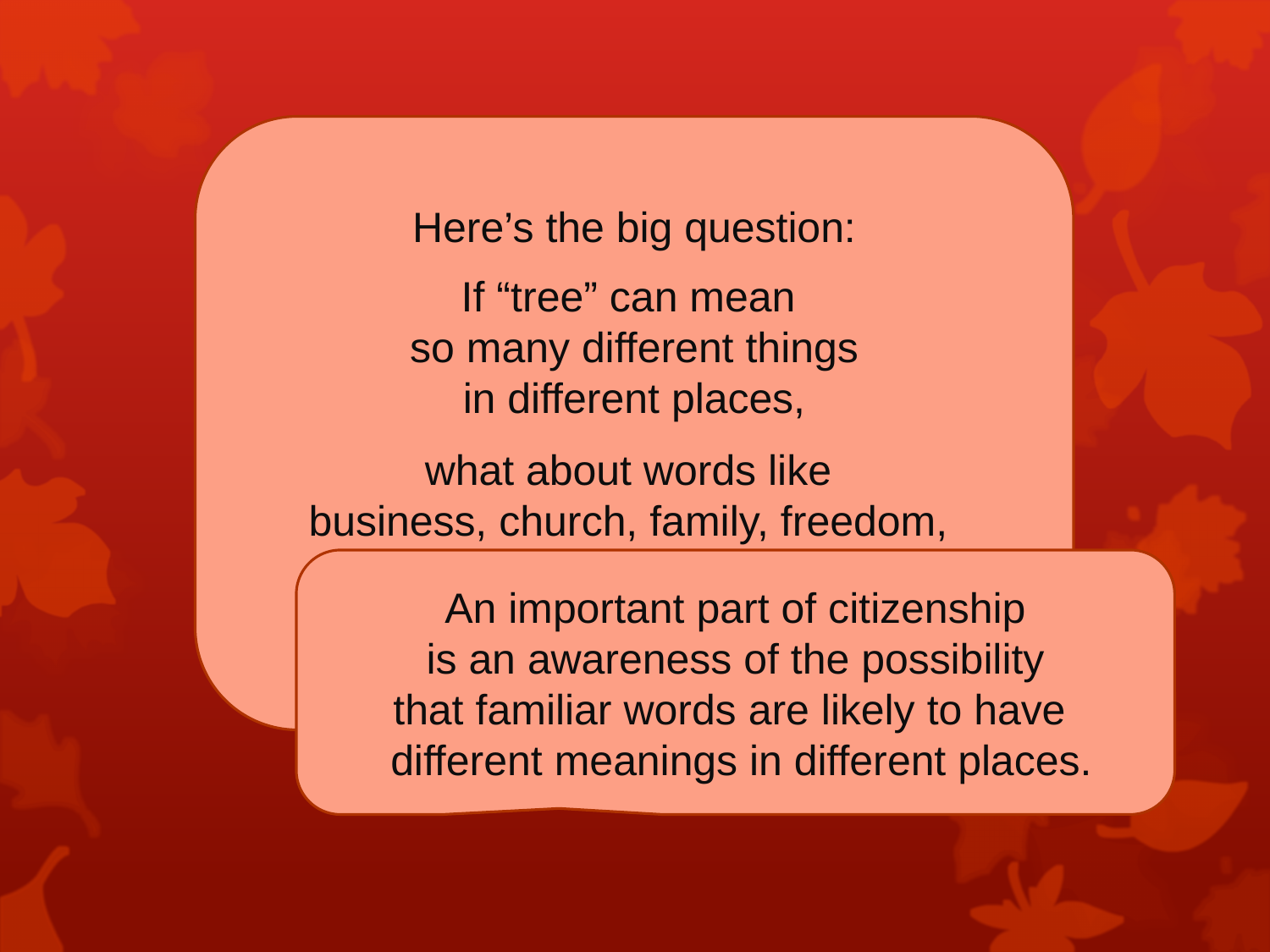

Here’s the big question:

If “tree” can mean
so many different things
in different places,

what about words like
business, church, family, freedom,
ghetto, gun, job, pollution,
or even terrorist?
An important part of citizenship
is an awareness of the possibility
that familiar words are likely to have
 different meanings in different places.